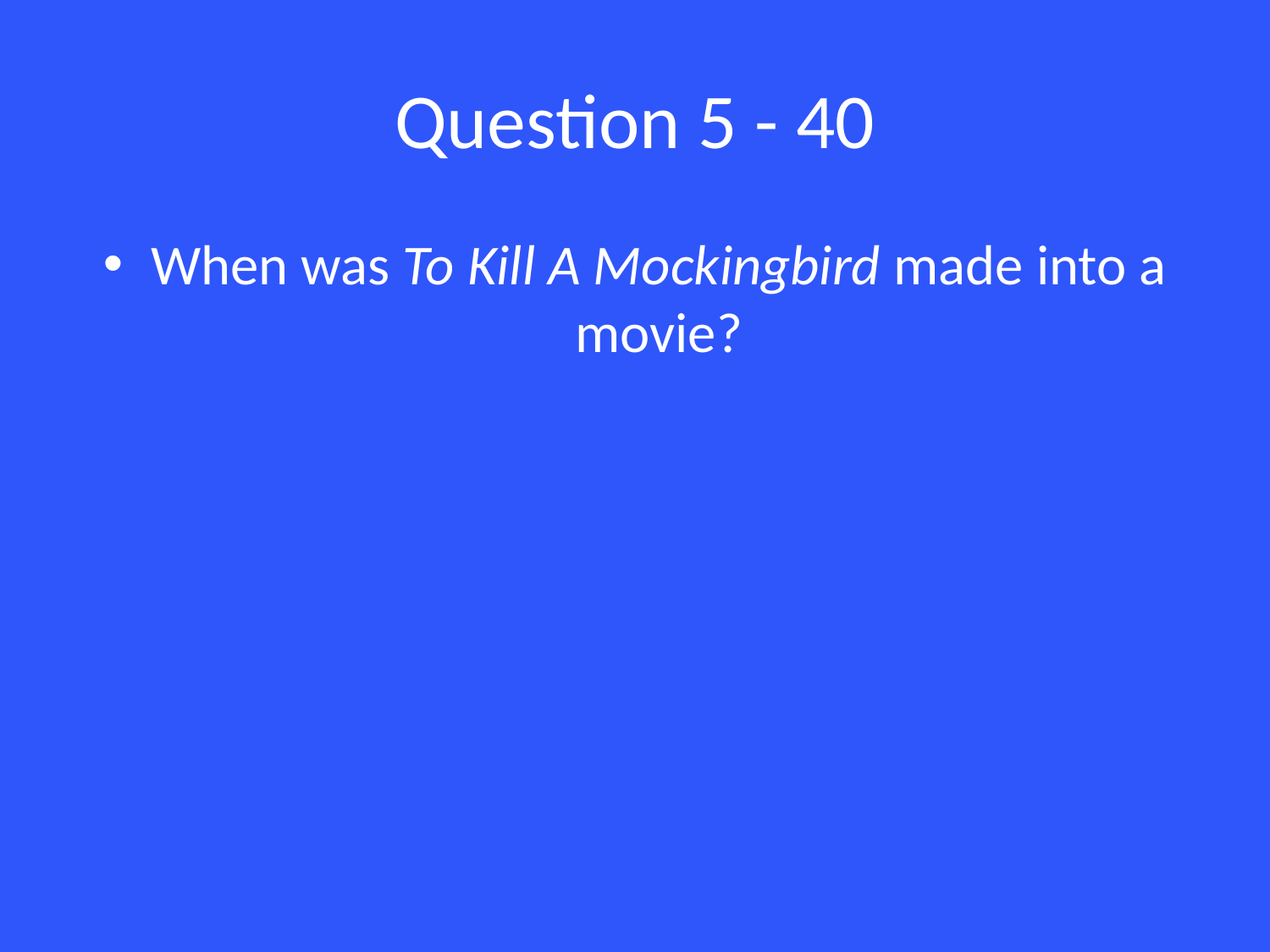

# Question 5 - 40
When was To Kill A Mockingbird made into a movie?